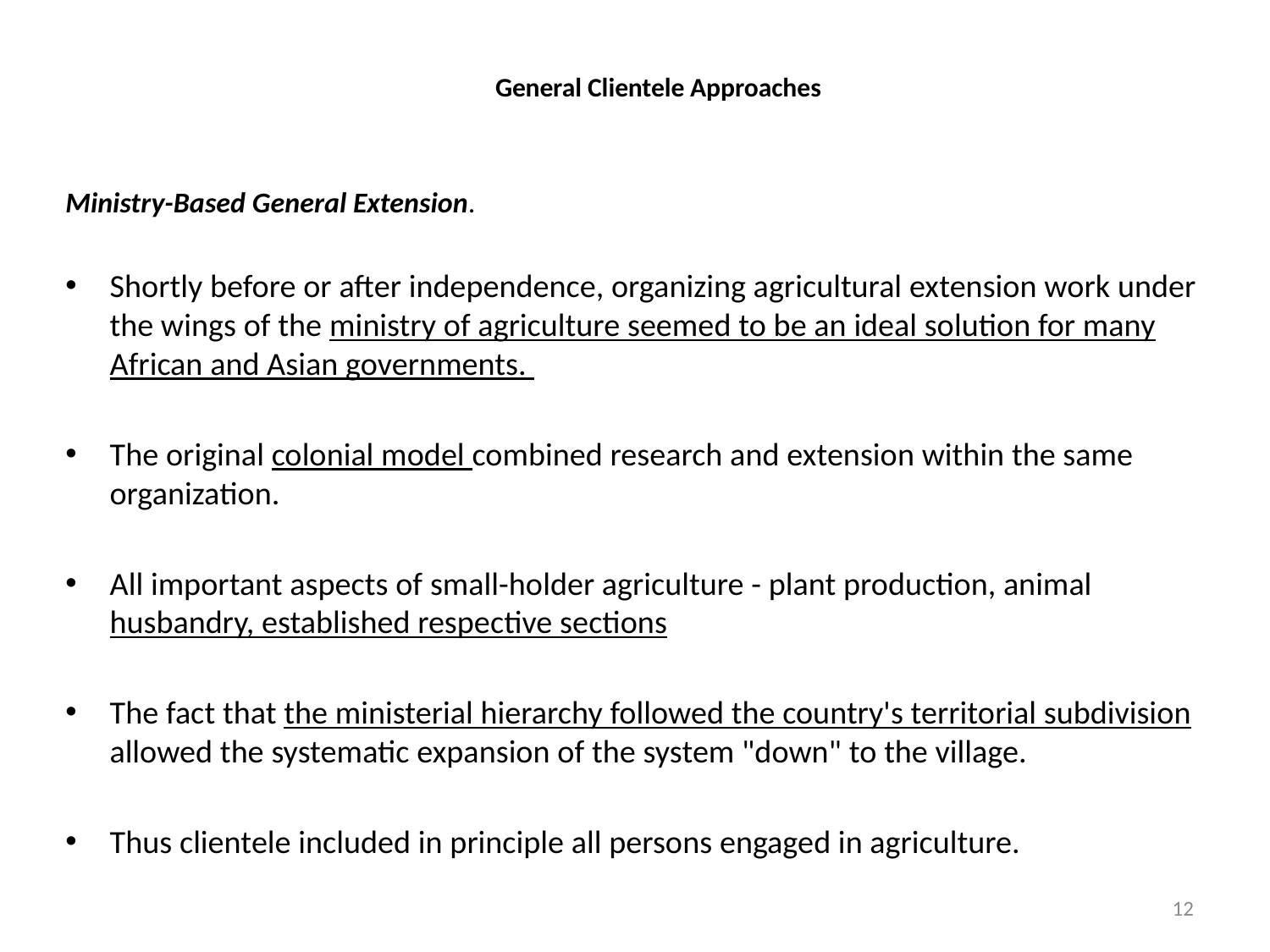

# General Clientele Approaches

Ministry-Based General Extension.

Shortly before or after independence, organizing agricultural extension work under the wings of the ministry of agriculture seemed to be an ideal solution for many African and Asian governments.

The original colonial model combined research and extension within the same organization.

All important aspects of small-holder agriculture - plant production, animal husbandry, established respective sections

The fact that the ministerial hierarchy followed the country's territorial subdivision allowed the systematic expansion of the system "down" to the village.

Thus clientele included in principle all persons engaged in agriculture.

12